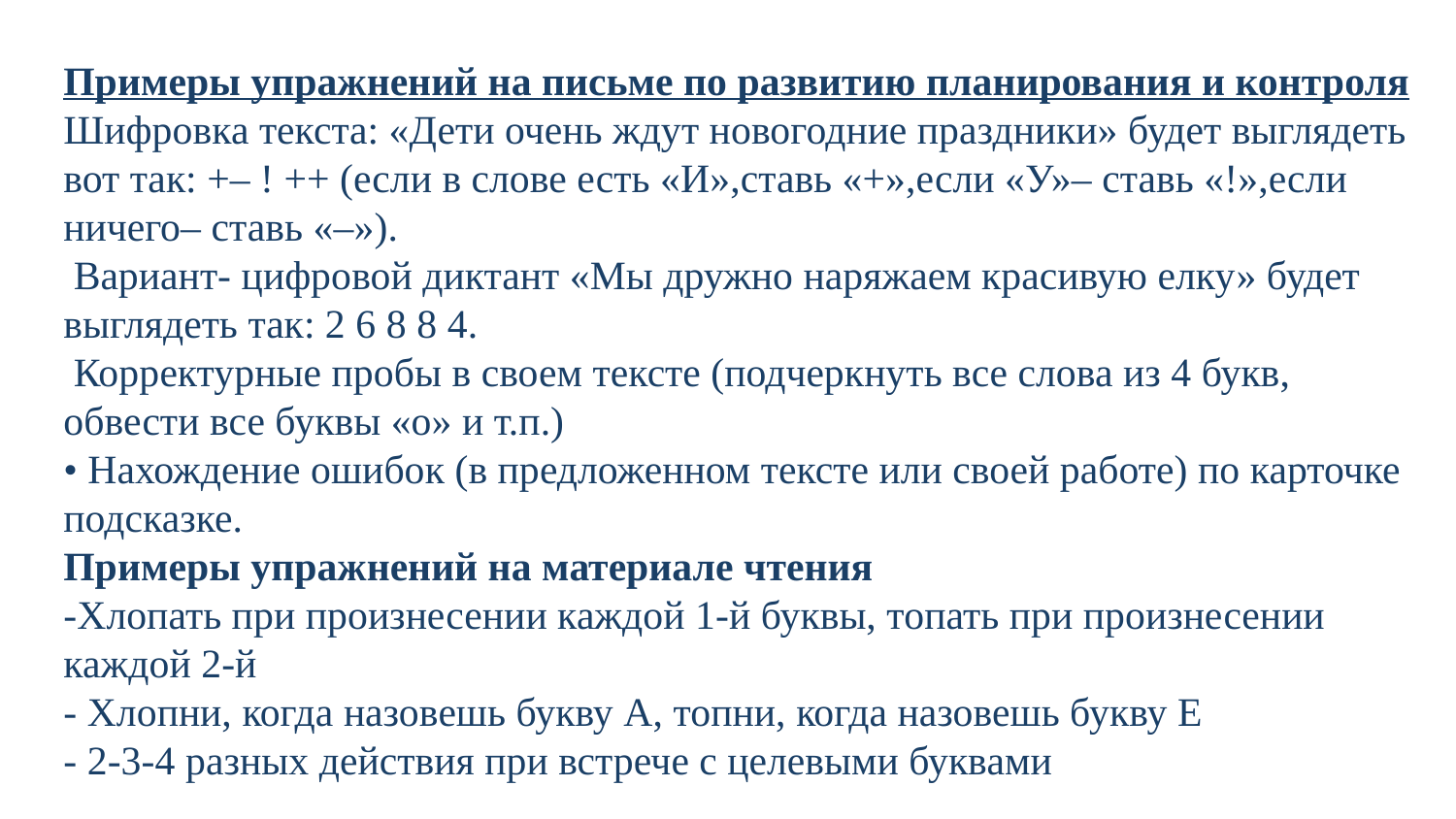

Примеры упражнений на письме по развитию планирования и контроля
Шифровка текста: «Дети очень ждут новогодние праздники» будет выглядеть вот так: +– ! ++ (если в слове есть «И»,ставь «+»,если «У»– ставь «!»,если ничего– ставь «–»).
 Вариант- цифровой диктант «Мы дружно наряжаем красивую елку» будет выглядеть так: 2 6 8 8 4.
 Корректурные пробы в своем тексте (подчеркнуть все слова из 4 букв, обвести все буквы «о» и т.п.)
• Нахождение ошибок (в предложенном тексте или своей работе) по карточке подсказке.
Примеры упражнений на материале чтения
-Хлопать при произнесении каждой 1-й буквы, топать при произнесении каждой 2-й
- Хлопни, когда назовешь букву А, топни, когда назовешь букву Е
- 2-3-4 разных действия при встрече с целевыми буквами